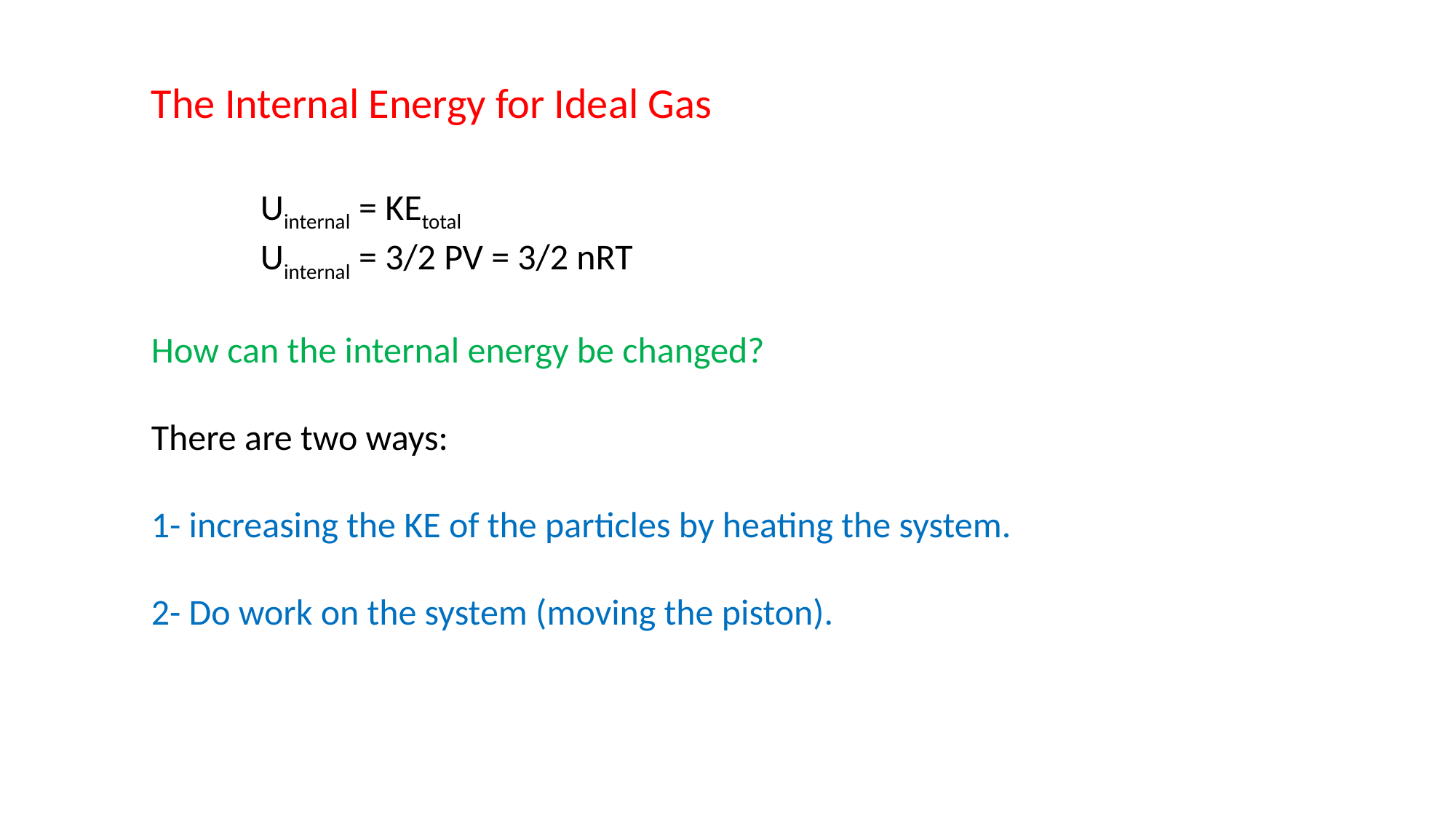

The Internal Energy for Ideal Gas

	Uinternal = KEtotal
	Uinternal = 3/2 PV = 3/2 nRT

How can the internal energy be changed?

There are two ways:

1- increasing the KE of the particles by heating the system.

2- Do work on the system (moving the piston).